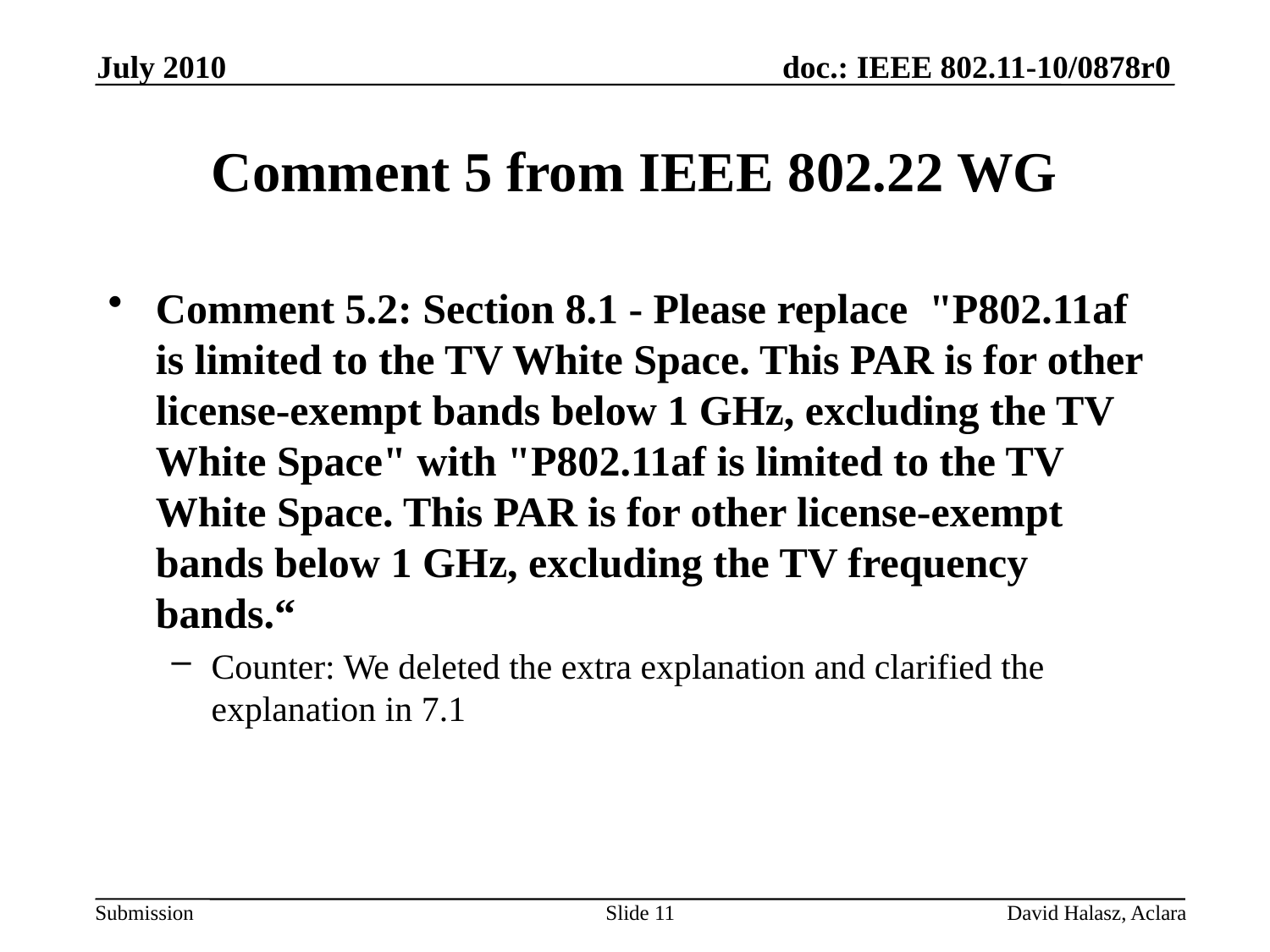

July 2010
# Comment 5 from IEEE 802.22 WG
Comment 5.2: Section 8.1 - Please replace  "P802.11af is limited to the TV White Space. This PAR is for other license-exempt bands below 1 GHz, excluding the TV White Space" with "P802.11af is limited to the TV White Space. This PAR is for other license-exempt bands below 1 GHz, excluding the TV frequency bands.“
Counter: We deleted the extra explanation and clarified the explanation in 7.1
Slide 11
David Halasz, Aclara